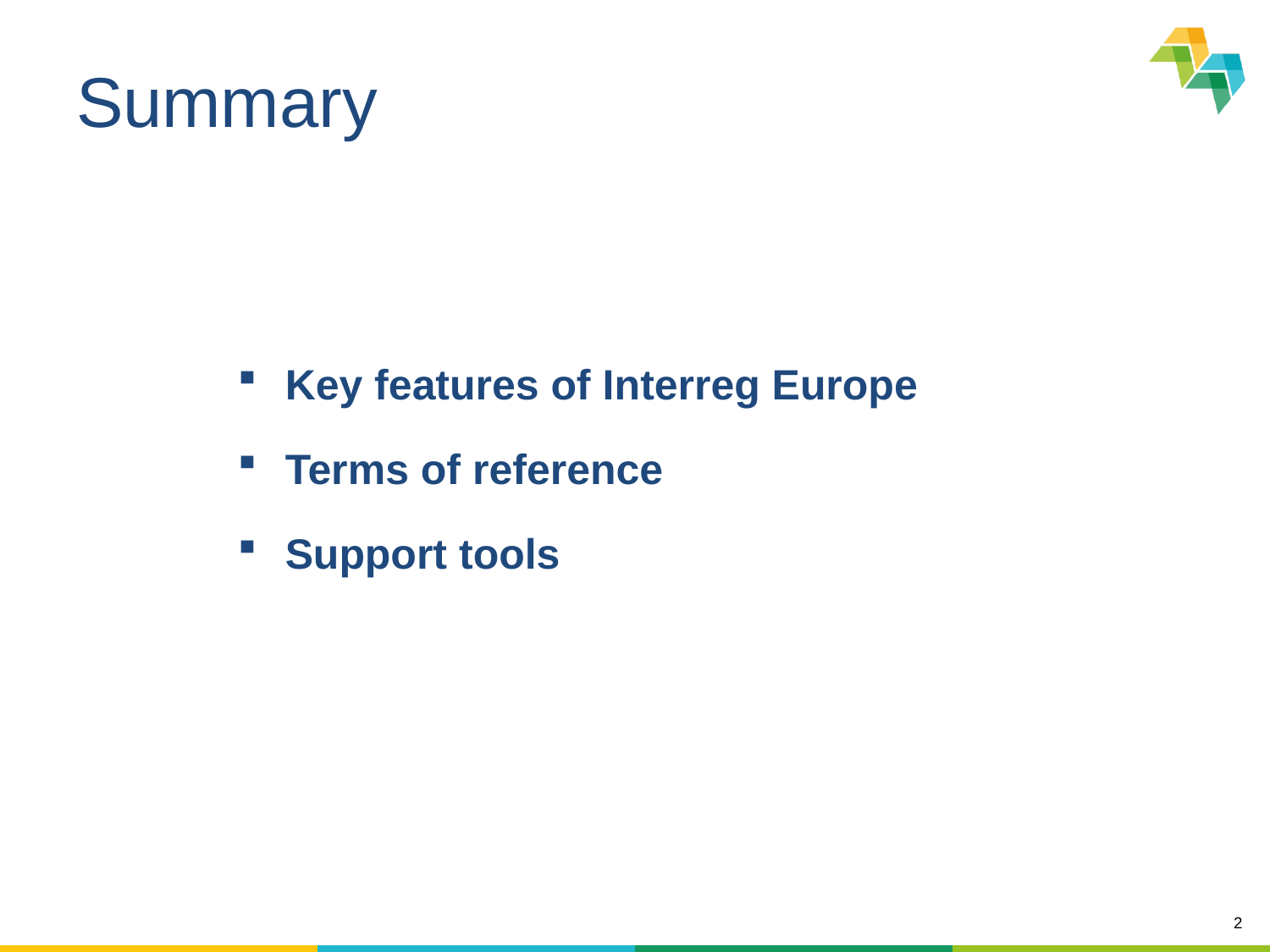

# Summary
Key features of Interreg Europe
Terms of reference
Support tools